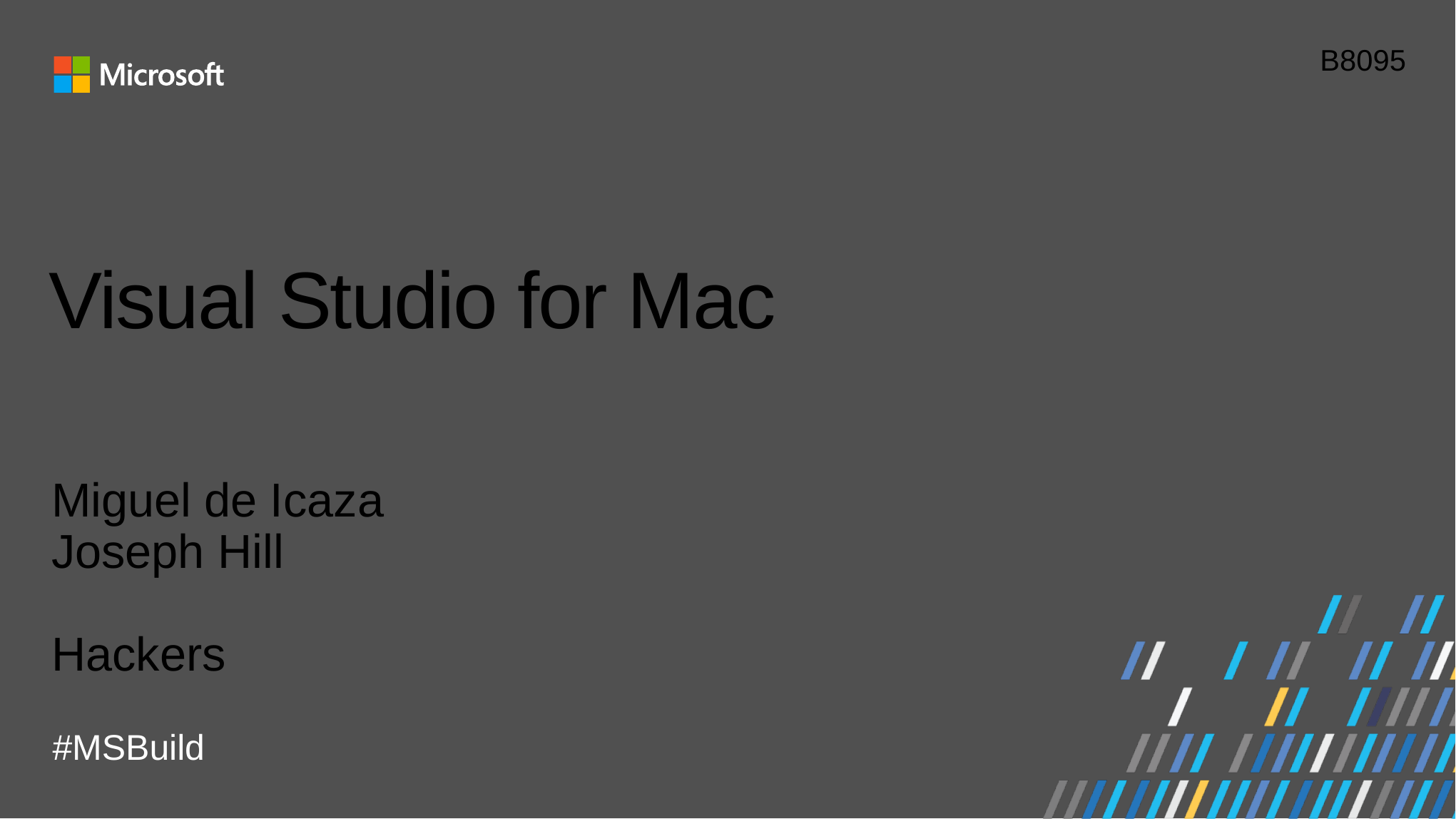

B8095
# Visual Studio for Mac
Miguel de Icaza
Joseph Hill

Hackers